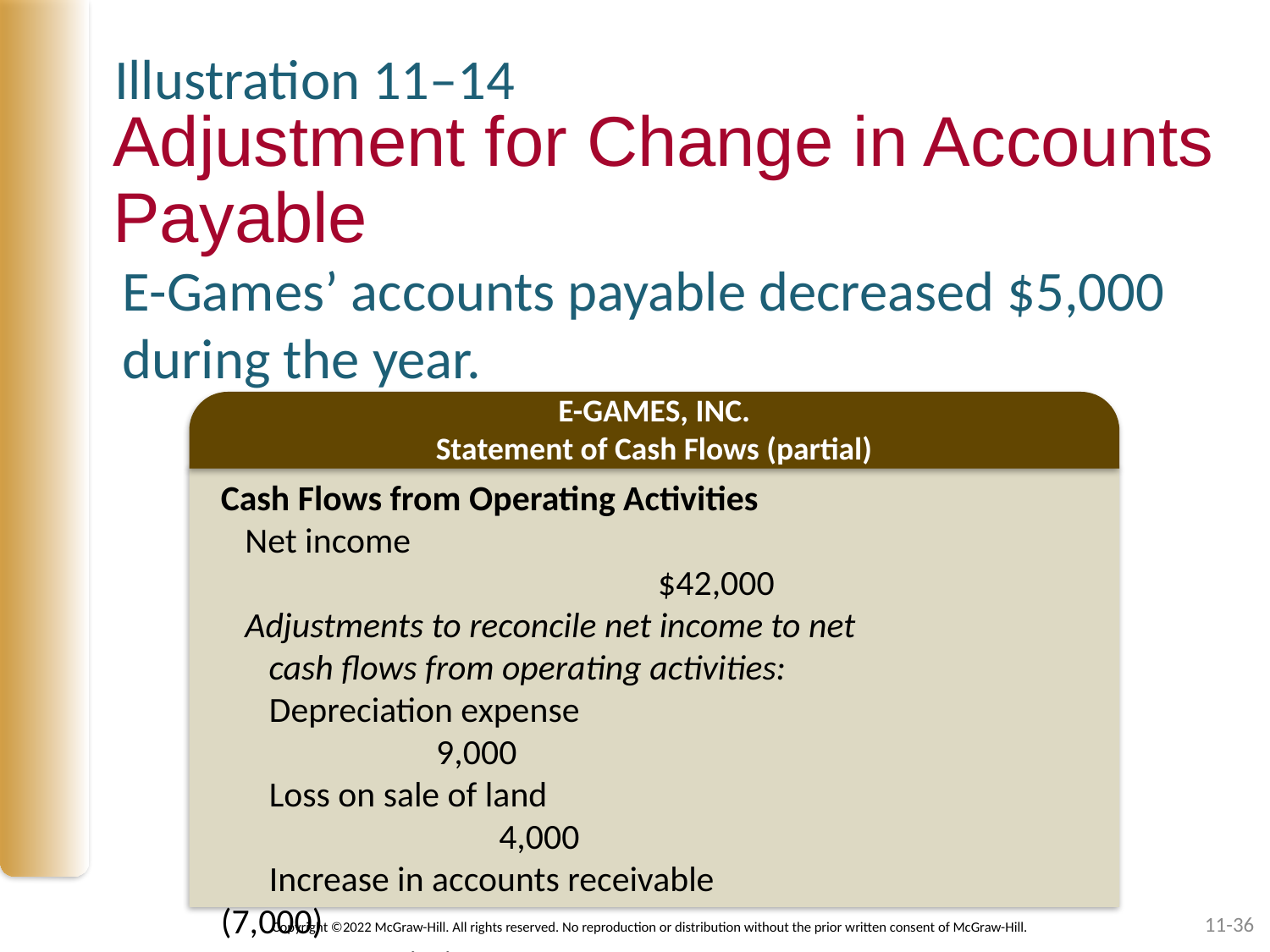

Illustration 11–14
# Adjustment for Change in Accounts Payable
E-Games’ accounts payable decreased $5,000 during the year.
E-GAMES, INC.
Statement of Cash Flows (partial)

Cash Flows from Operating Activities
   Net income								       $42,000
   Adjustments to reconcile net income to net
      cash flows from operating activities:
      Depreciation expense					           9,000
      Loss on sale of land						   4,000
      Increase in accounts receivable		       	         (7,000)
      Decrease in inventory					         10,000
      Increase in prepaid rent                                        (2,000)
      Decrease in accounts payable                             (5,000)
11-36
Copyright ©2022 McGraw-Hill. All rights reserved. No reproduction or distribution without the prior written consent of McGraw-Hill.